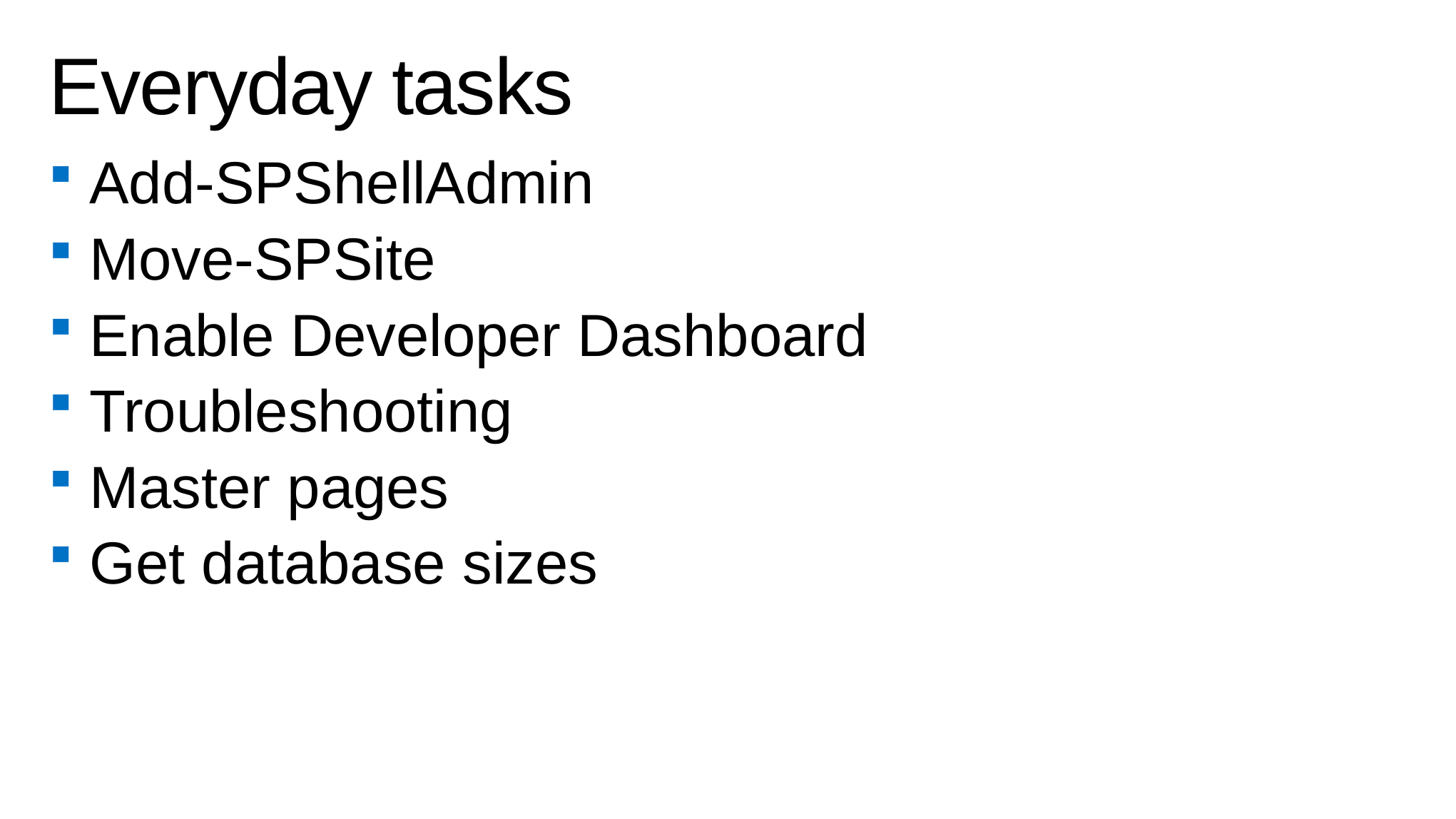

# Everyday tasks
Add-SPShellAdmin
Move-SPSite
Enable Developer Dashboard
Troubleshooting
Master pages
Get database sizes